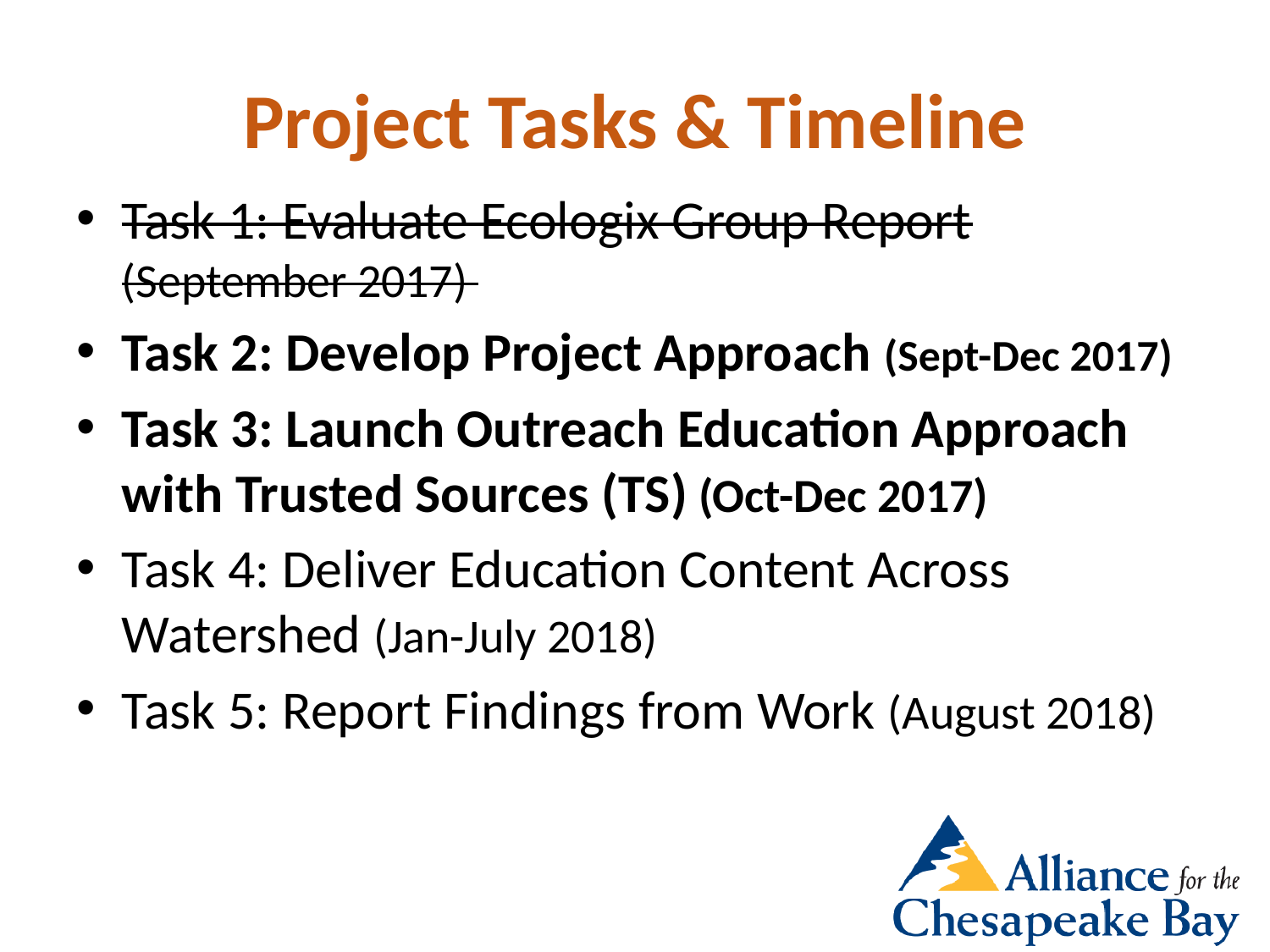

# Project Tasks & Timeline
Task 1: Evaluate Ecologix Group Report (September 2017)
Task 2: Develop Project Approach (Sept-Dec 2017)
Task 3: Launch Outreach Education Approach with Trusted Sources (TS) (Oct-Dec 2017)
Task 4: Deliver Education Content Across Watershed (Jan-July 2018)
Task 5: Report Findings from Work (August 2018)